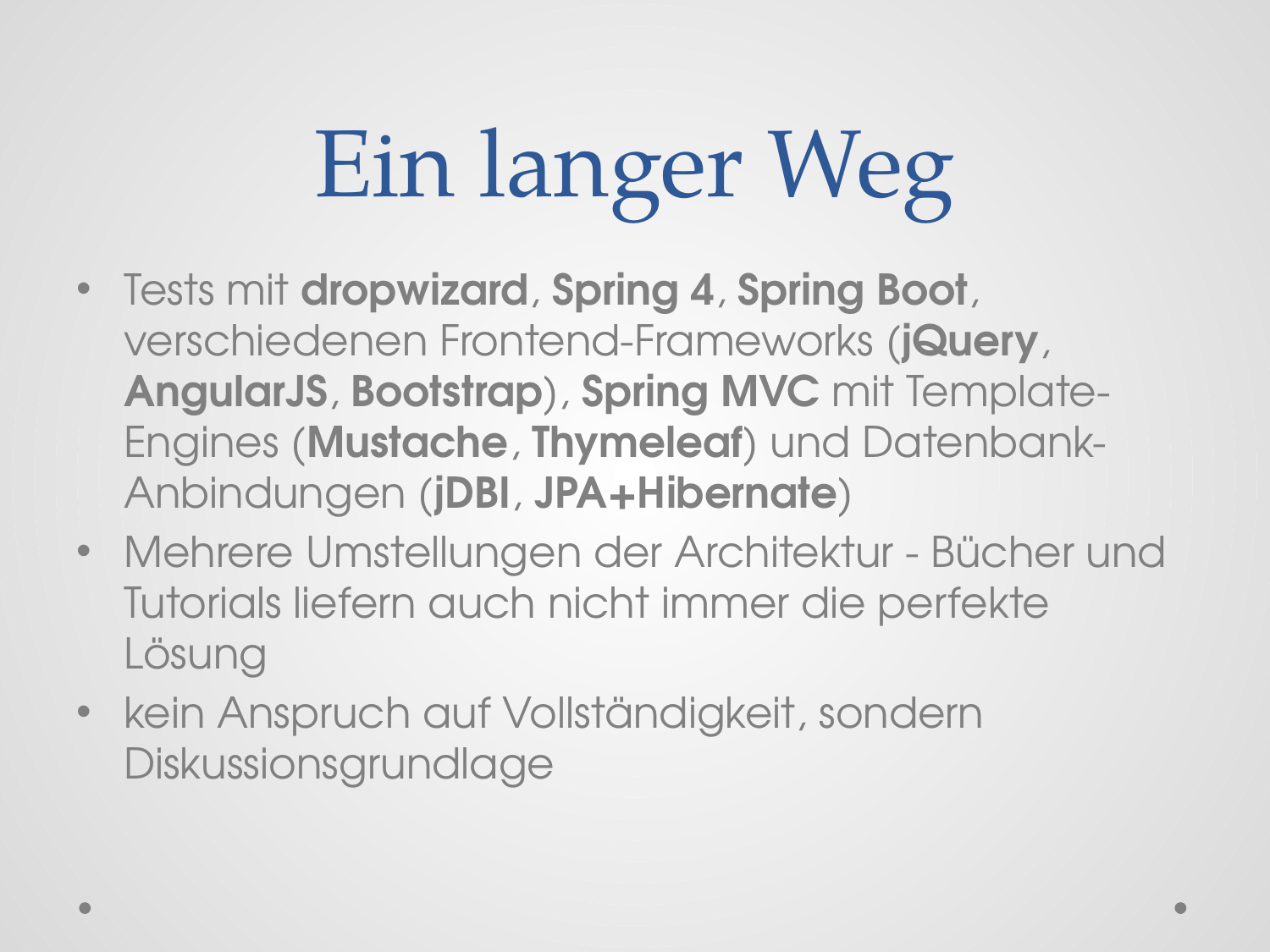

# Ein langer Weg
Tests mit dropwizard, Spring 4, Spring Boot, verschiedenen Frontend-Frameworks (jQuery, AngularJS, Bootstrap), Spring MVC mit Template-Engines (Mustache, Thymeleaf) und Datenbank-Anbindungen (jDBI, JPA+Hibernate)
Mehrere Umstellungen der Architektur - Bücher und Tutorials liefern auch nicht immer die perfekte Lösung
kein Anspruch auf Vollständigkeit, sondern Diskussionsgrundlage